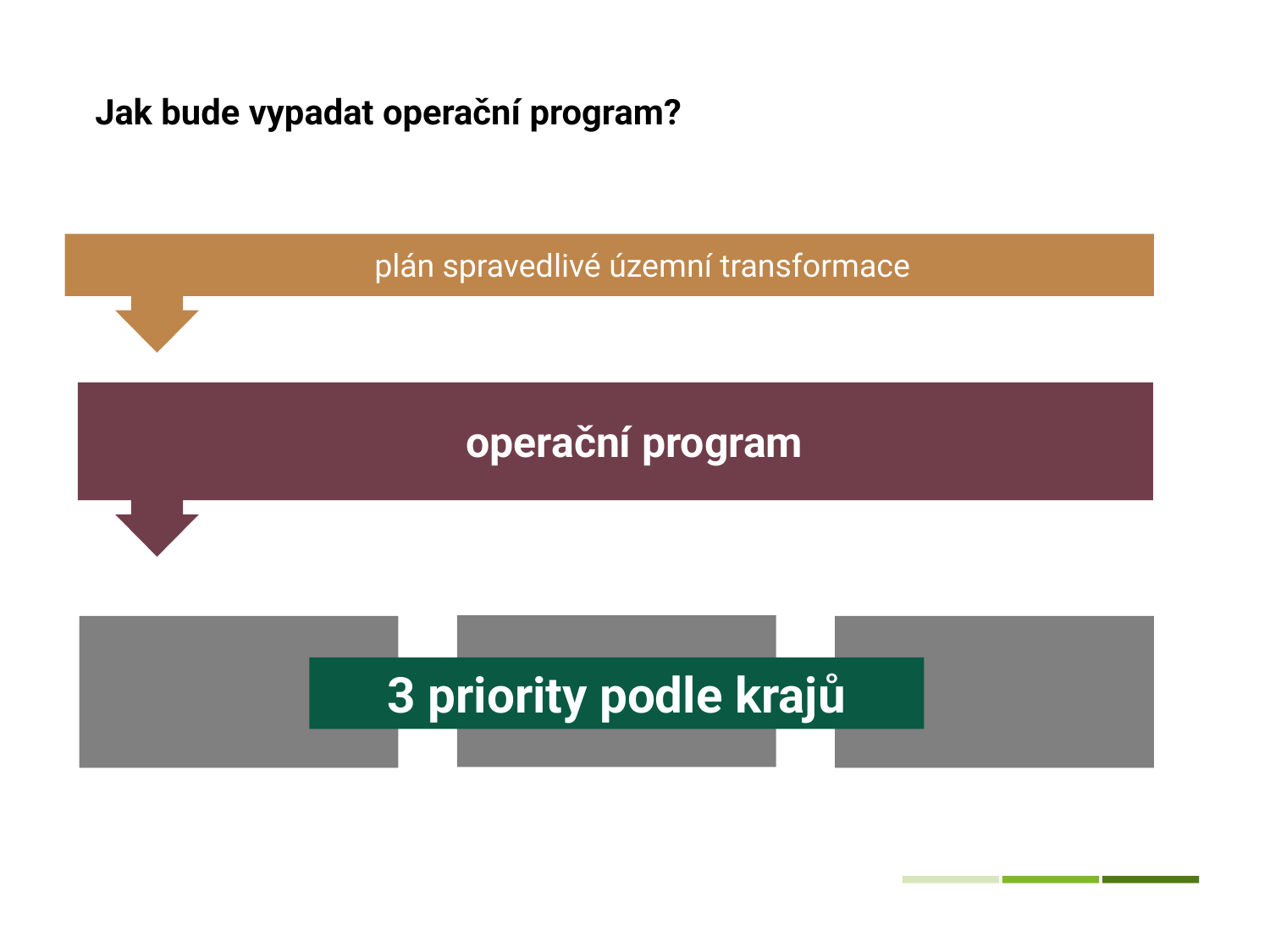

Jak bude vypadat operační program?

plán spravedlivé územní transformace

operační program

3 priority podle krajů